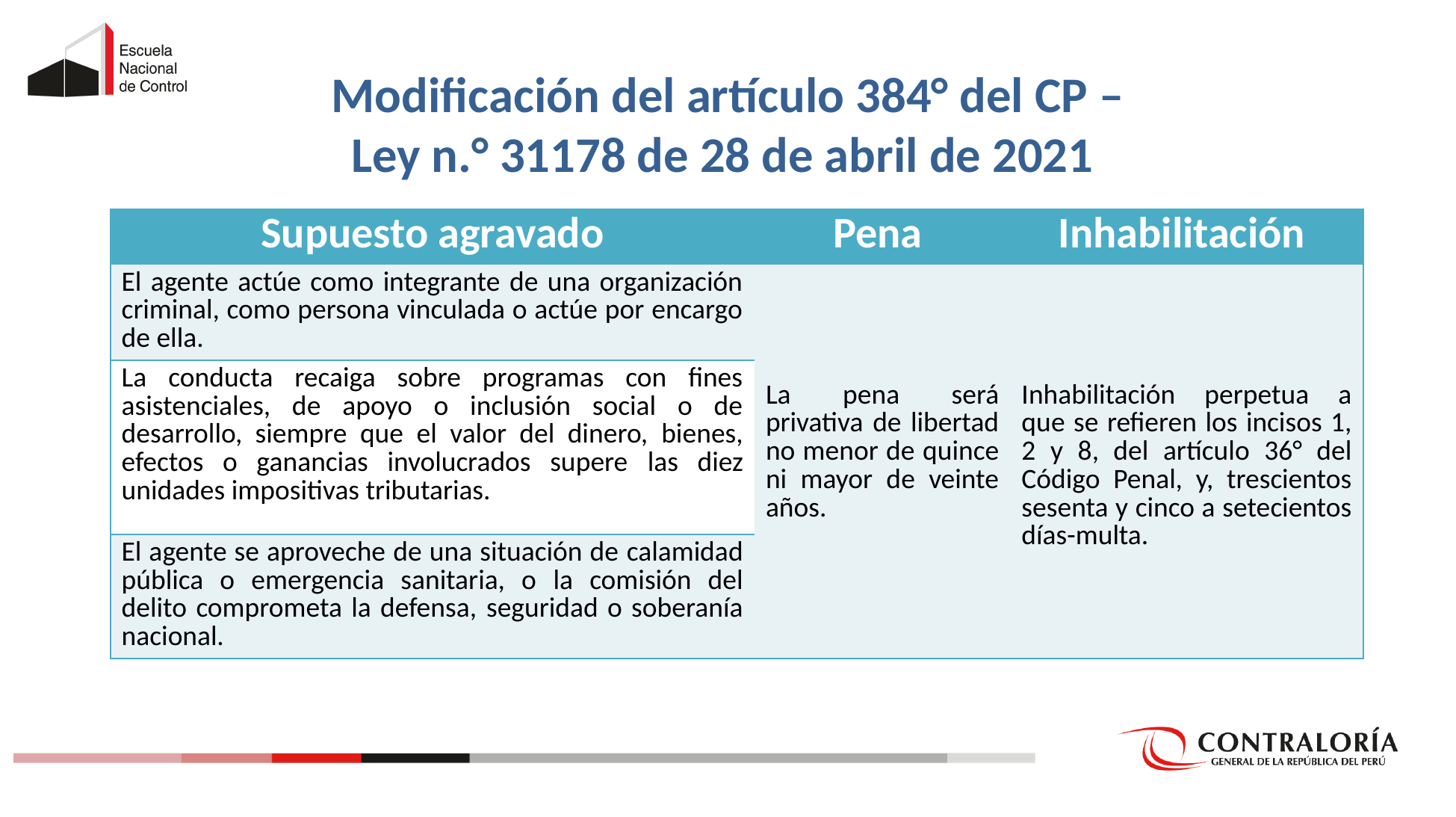

Modificación del artículo 384° del CP – Ley n.° 31178 de 28 de abril de 2021
| Supuesto agravado | Pena | Inhabilitación |
| --- | --- | --- |
| El agente actúe como integrante de una organización criminal, como persona vinculada o actúe por encargo de ella. | La pena será privativa de libertad no menor de quince ni mayor de veinte años. | Inhabilitación perpetua a que se refieren los incisos 1, 2 y 8, del artículo 36° del Código Penal, y, trescientos sesenta y cinco a setecientos días-multa. |
| La conducta recaiga sobre programas con fines asistenciales, de apoyo o inclusión social o de desarrollo, siempre que el valor del dinero, bienes, efectos o ganancias involucrados supere las diez unidades impositivas tributarias. |  |  |
| El agente se aproveche de una situación de calamidad pública o emergencia sanitaria, o la comisión del delito comprometa la defensa, seguridad o soberanía nacional. |  |  |
b